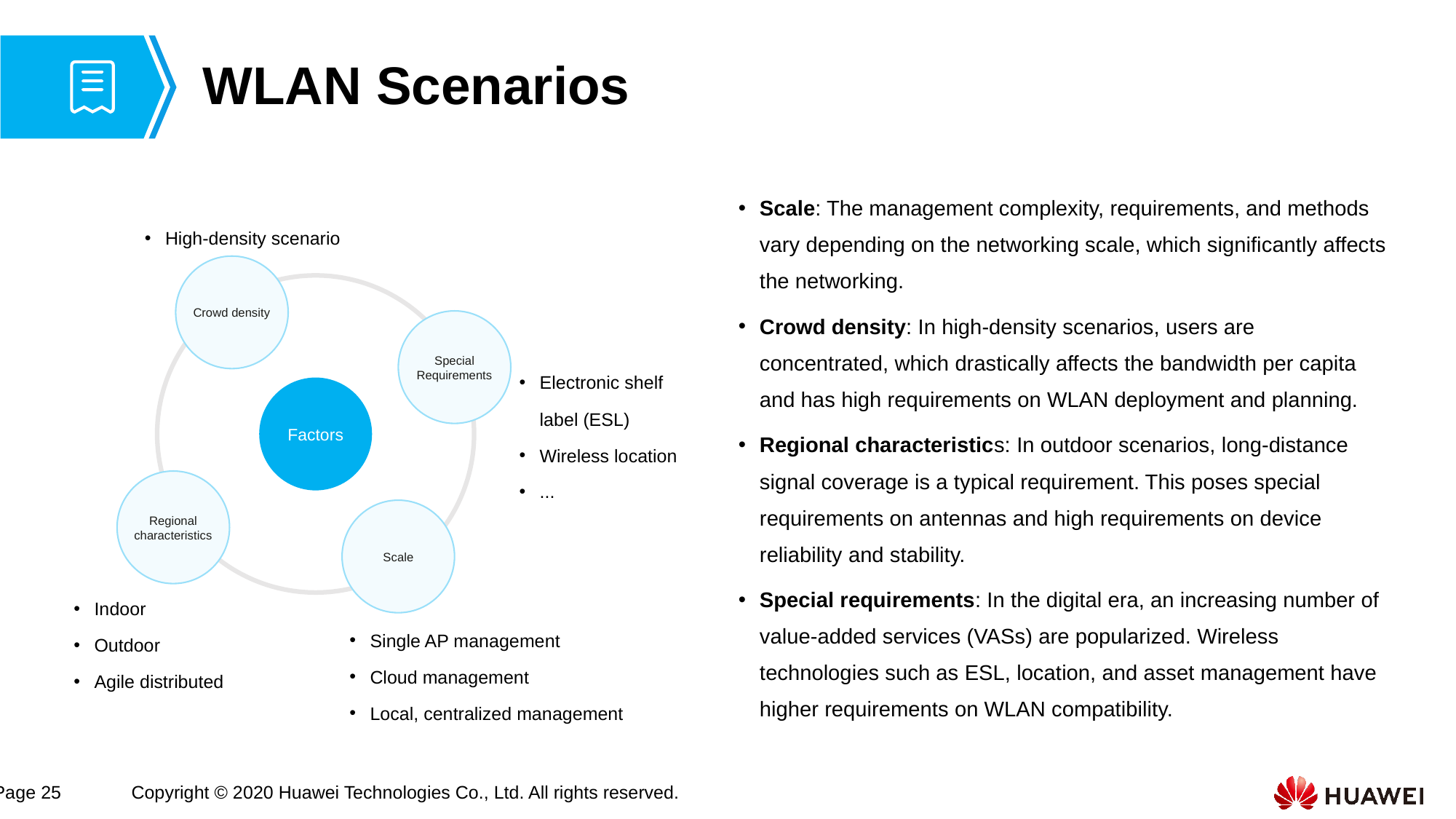

# WLAN Scenarios
Scale: The management complexity, requirements, and methods vary depending on the networking scale, which significantly affects the networking.
Crowd density: In high-density scenarios, users are concentrated, which drastically affects the bandwidth per capita and has high requirements on WLAN deployment and planning.
Regional characteristics: In outdoor scenarios, long-distance signal coverage is a typical requirement. This poses special requirements on antennas and high requirements on device reliability and stability.
Special requirements: In the digital era, an increasing number of value-added services (VASs) are popularized. Wireless technologies such as ESL, location, and asset management have higher requirements on WLAN compatibility.
High-density scenario
Crowd density

Special
Requirements
Factors
Regional characteristics
Scale
Electronic shelf label (ESL)
Wireless location
...
Indoor
Outdoor
Agile distributed
Single AP management
Cloud management
Local, centralized management